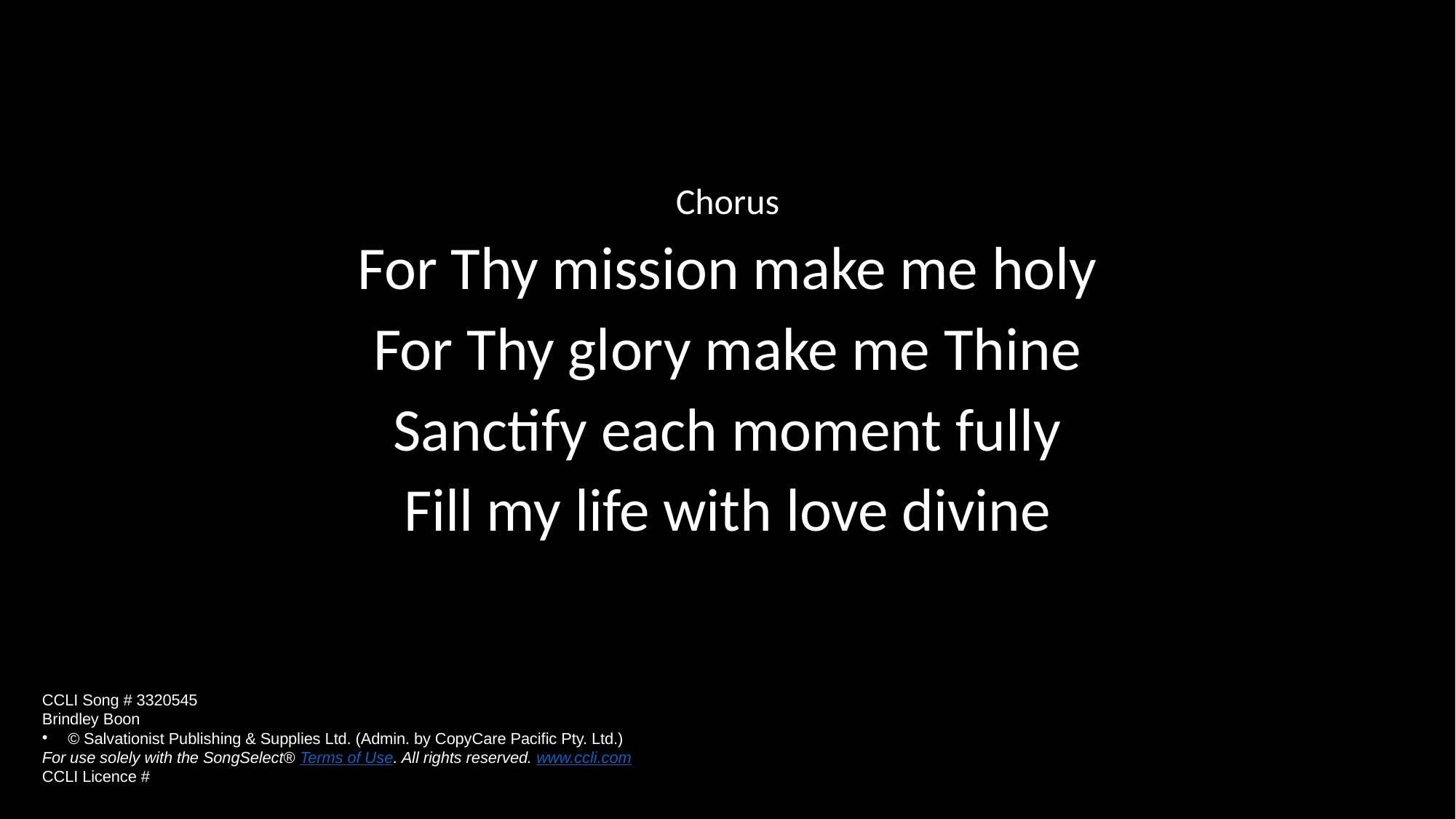

Chorus
For Thy mission make me holy
For Thy glory make me Thine
Sanctify each moment fully
Fill my life with love divine
CCLI Song # 3320545
Brindley Boon
© Salvationist Publishing & Supplies Ltd. (Admin. by CopyCare Pacific Pty. Ltd.)
For use solely with the SongSelect® Terms of Use. All rights reserved. www.ccli.com
CCLI Licence #